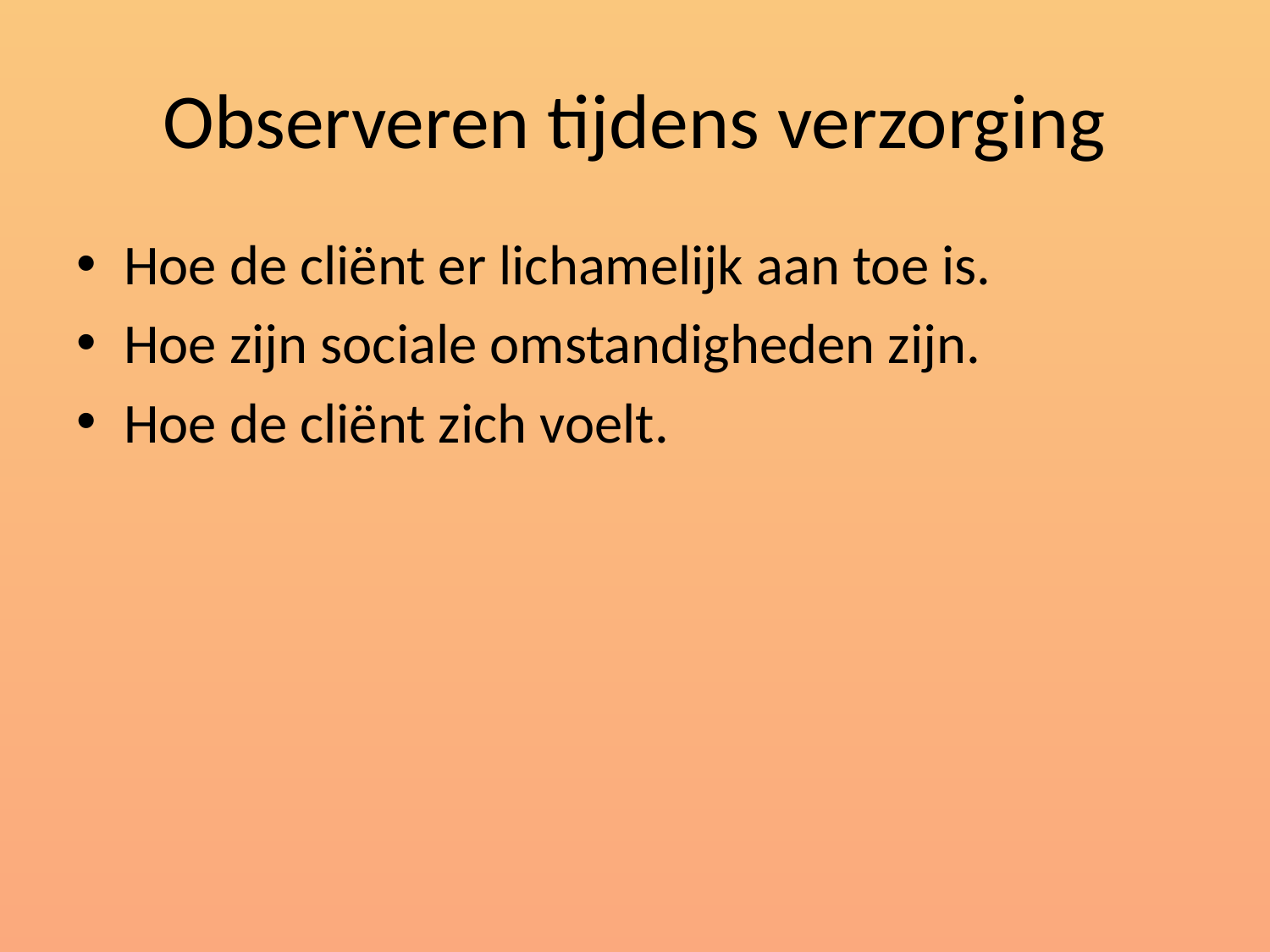

# Observeren tijdens verzorging
Hoe de cliënt er lichamelijk aan toe is.
Hoe zijn sociale omstandigheden zijn.
Hoe de cliënt zich voelt.